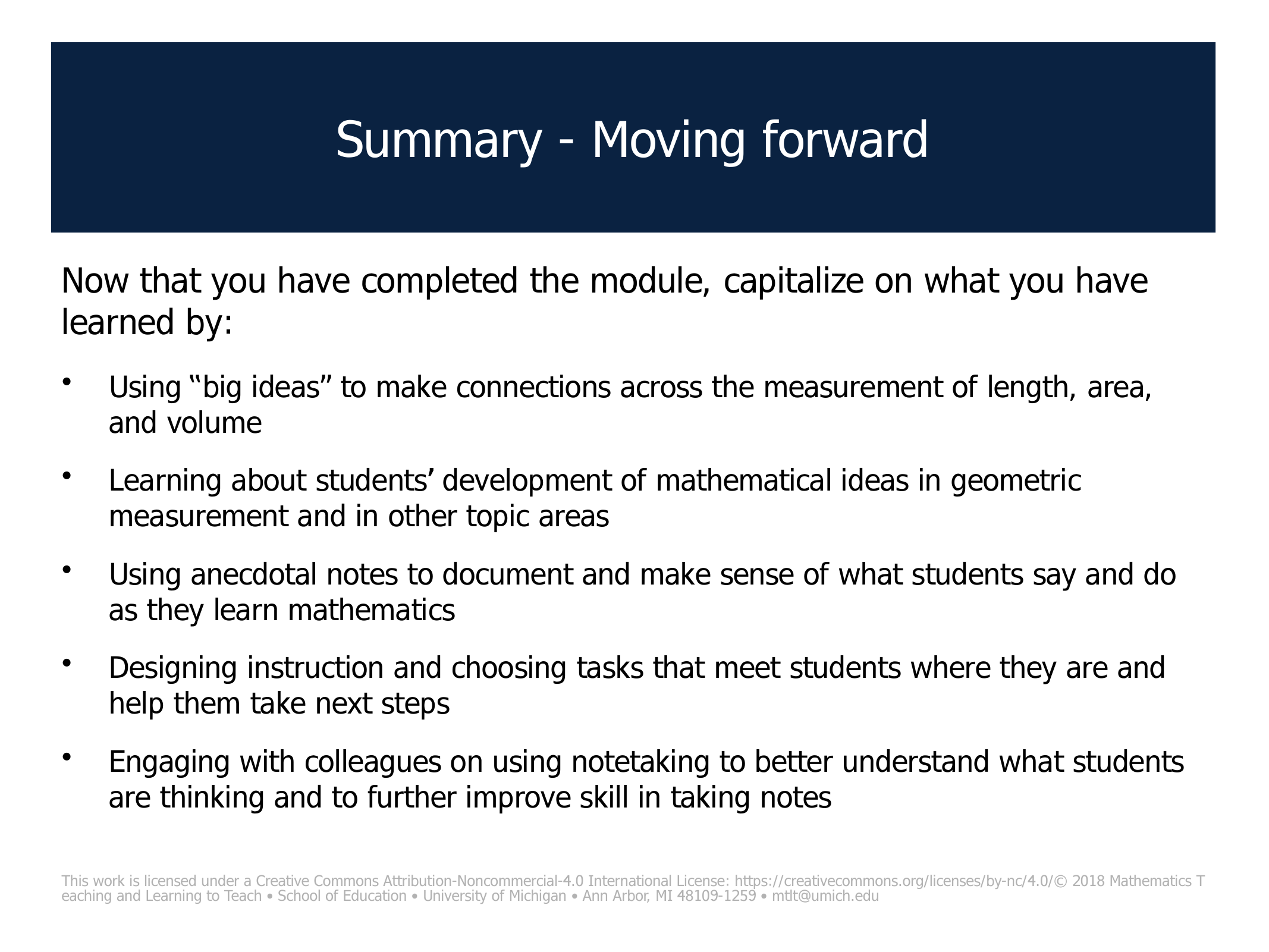

# Summary - Moving forward
Now that you have completed the module, capitalize on what you have learned by:
Using “big ideas” to make connections across the measurement of length, area, and volume
Learning about students’ development of mathematical ideas in geometric measurement and in other topic areas
Using anecdotal notes to document and make sense of what students say and do as they learn mathematics
Designing instruction and choosing tasks that meet students where they are and help them take next steps
Engaging with colleagues on using notetaking to better understand what students are thinking and to further improve skill in taking notes
This work is licensed under a Creative Commons Attribution-Noncommercial-4.0 International License: https://creativecommons.org/licenses/by-nc/4.0/
© 2018 Mathematics Teaching and Learning to Teach • School of Education • University of Michigan • Ann Arbor, MI 48109-1259 • mtlt@umich.edu